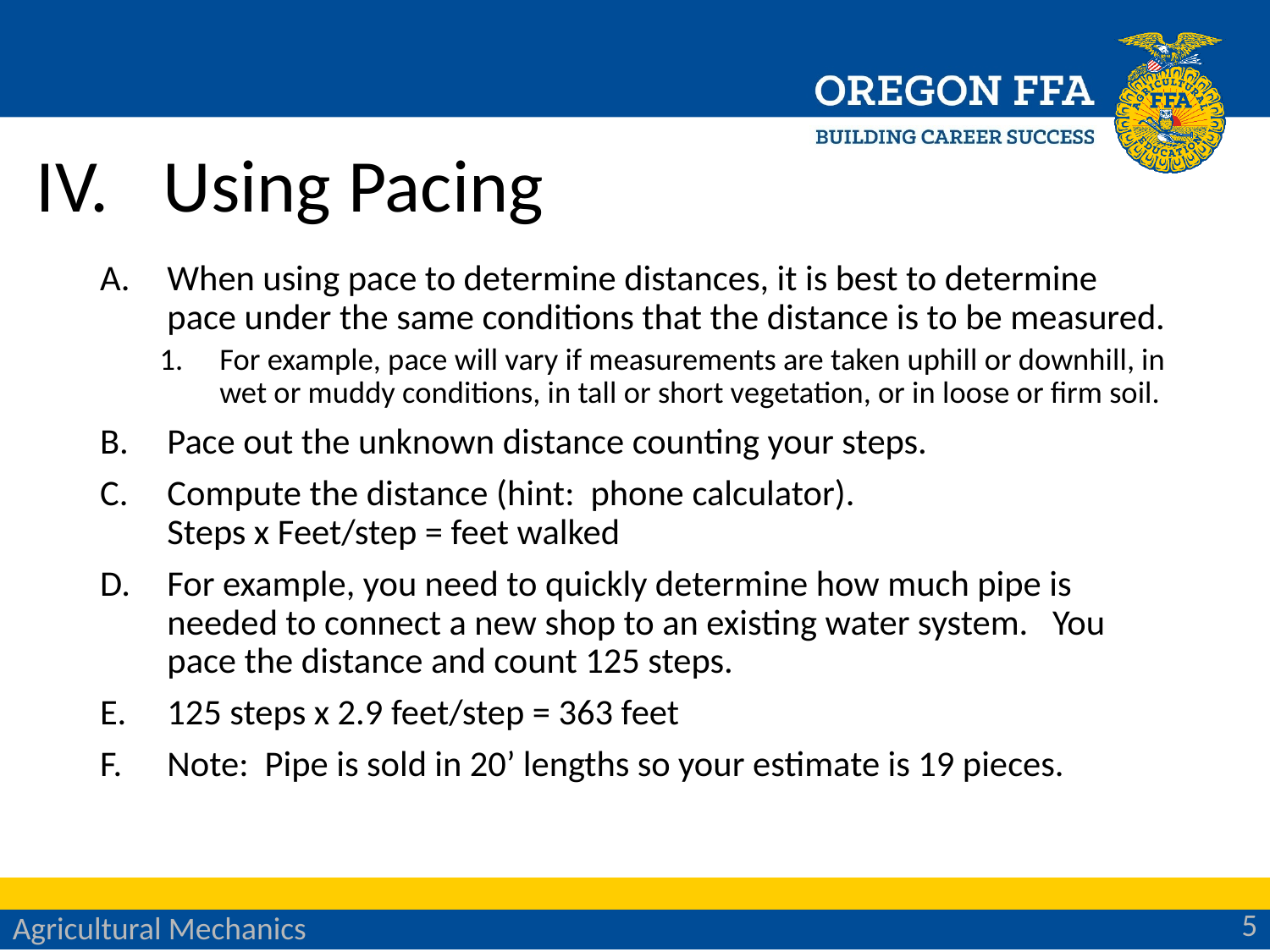

# Using Pacing
When using pace to determine distances, it is best to determine pace under the same conditions that the distance is to be measured.
For example, pace will vary if measurements are taken uphill or downhill, in wet or muddy conditions, in tall or short vegetation, or in loose or firm soil.
Pace out the unknown distance counting your steps.
Compute the distance (hint:  phone calculator).
Steps x Feet/step = feet walked
For example, you need to quickly determine how much pipe is needed to connect a new shop to an existing water system.   You pace the distance and count 125 steps.
125 steps x 2.9 feet/step = 363 feet
Note:  Pipe is sold in 20’ lengths so your estimate is 19 pieces.
5
Agricultural Mechanics